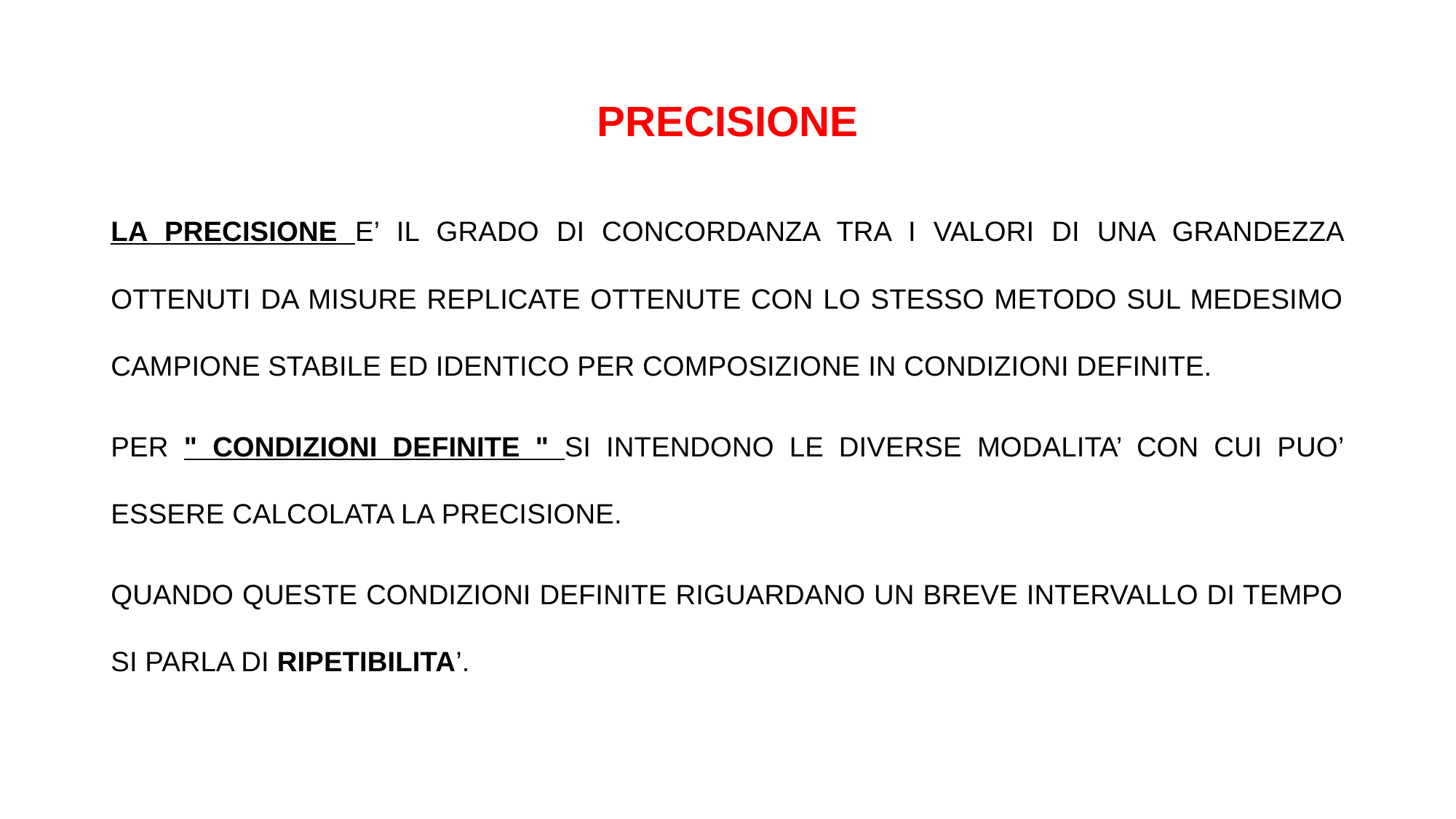

# PRECISIONE
LA PRECISIONE E’ IL GRADO DI CONCORDANZA TRA I VALORI DI UNA GRANDEZZA OTTENUTI DA MISURE REPLICATE OTTENUTE CON LO STESSO METODO SUL MEDESIMO CAMPIONE STABILE ED IDENTICO PER COMPOSIZIONE IN CONDIZIONI DEFINITE.
PER " CONDIZIONI DEFINITE " SI INTENDONO LE DIVERSE MODALITA’ CON CUI PUO’ ESSERE CALCOLATA LA PRECISIONE.
QUANDO QUESTE CONDIZIONI DEFINITE RIGUARDANO UN BREVE INTERVALLO DI TEMPO SI PARLA DI RIPETIBILITA’.